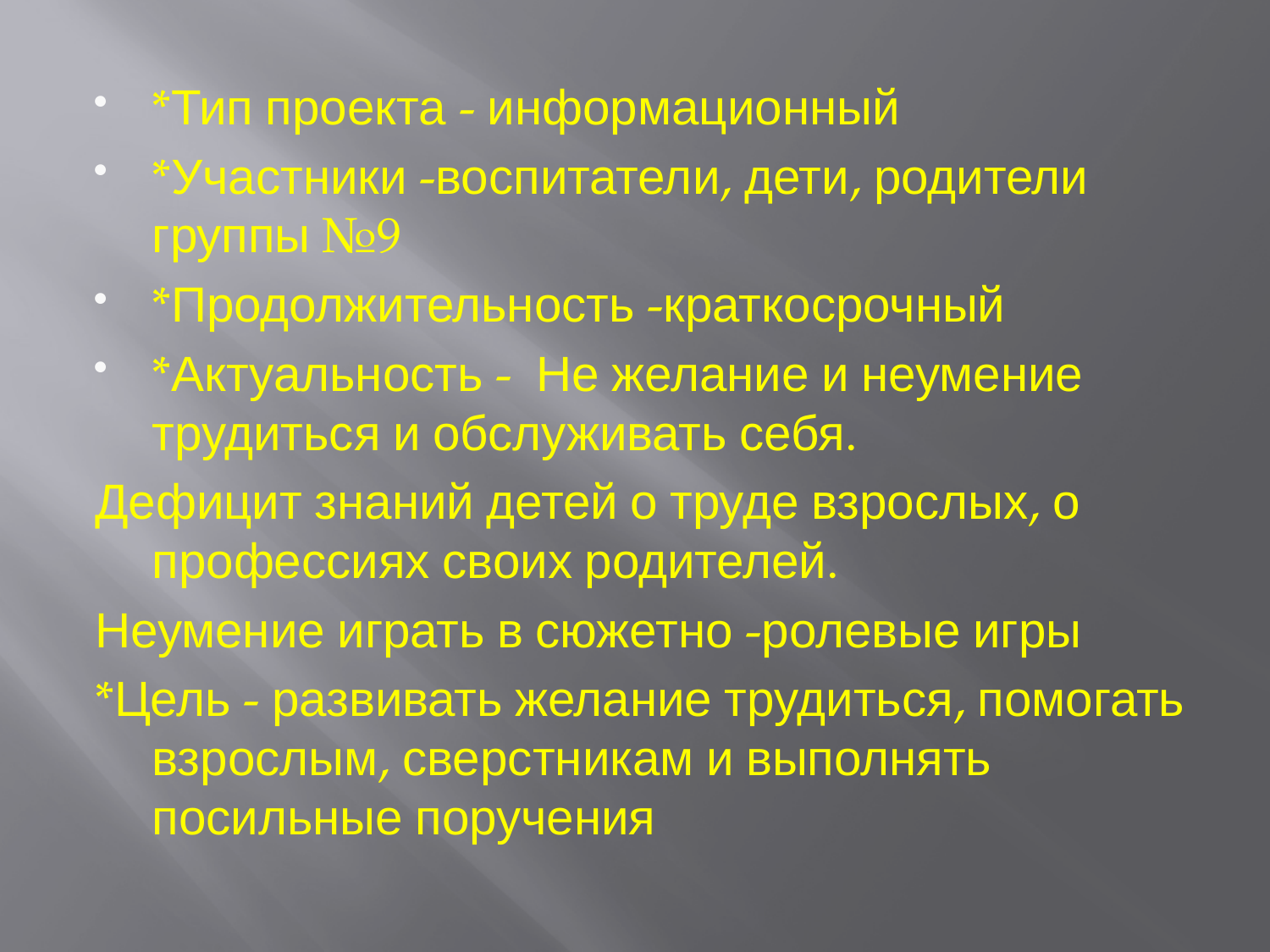

*Тип проекта - информационный
*Участники -воспитатели, дети, родители группы №9
*Продолжительность -краткосрочный
*Актуальность -  Не желание и неумение трудиться и обслуживать себя.
Дефицит знаний детей о труде взрослых, о профессиях своих родителей.
Неумение играть в сюжетно -ролевые игры
*Цель - развивать желание трудиться, помогать взрослым, сверстникам и выполнять посильные поручения